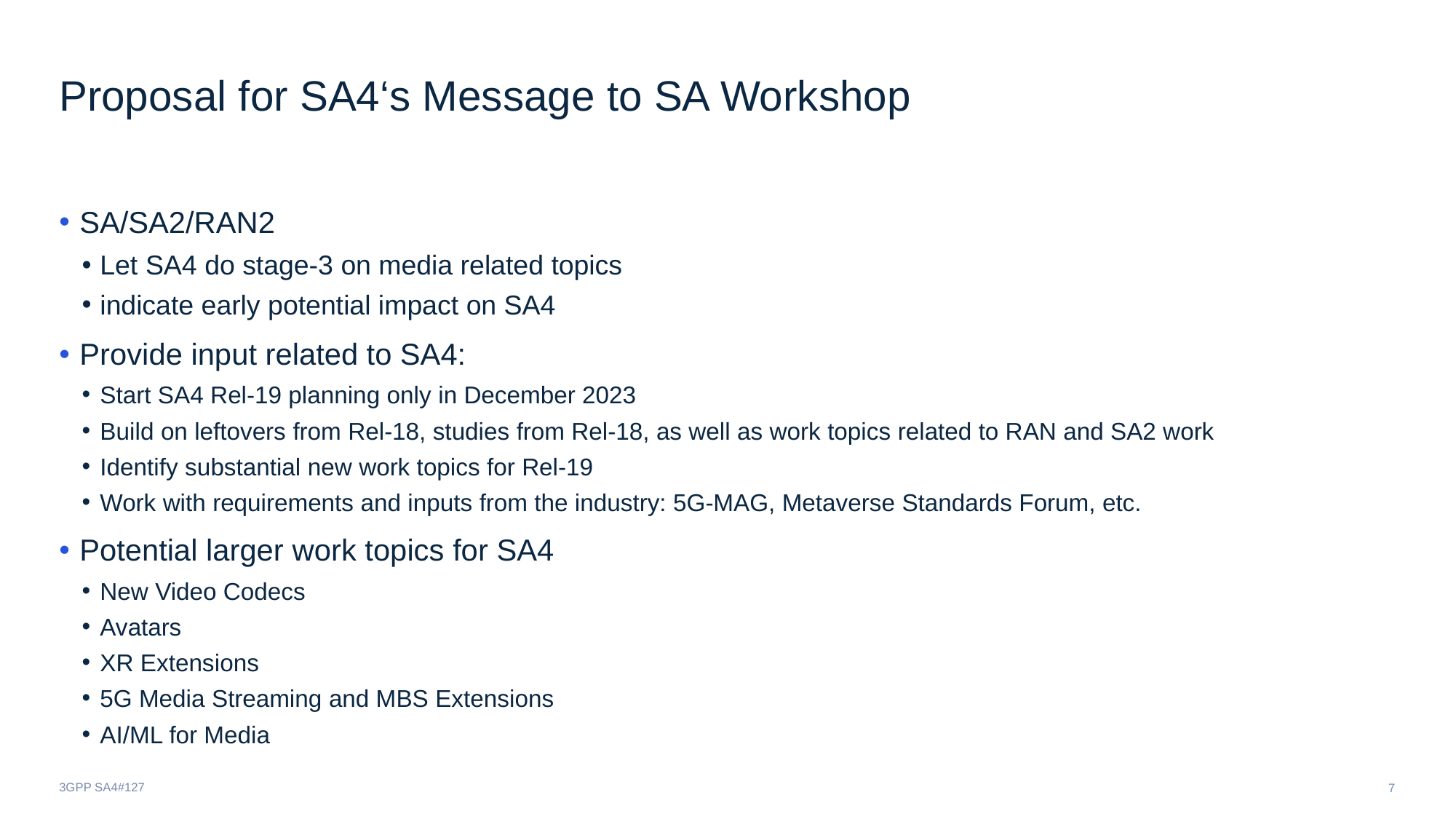

# Proposal for SA4‘s Message to SA Workshop

SA/SA2/RAN2
Let SA4 do stage-3 on media related topics
indicate early potential impact on SA4
Provide input related to SA4:
Start SA4 Rel-19 planning only in December 2023
Build on leftovers from Rel-18, studies from Rel-18, as well as work topics related to RAN and SA2 work
Identify substantial new work topics for Rel-19
Work with requirements and inputs from the industry: 5G-MAG, Metaverse Standards Forum, etc.
Potential larger work topics for SA4
New Video Codecs
Avatars
XR Extensions
5G Media Streaming and MBS Extensions
AI/ML for Media

3GPP SA4#127